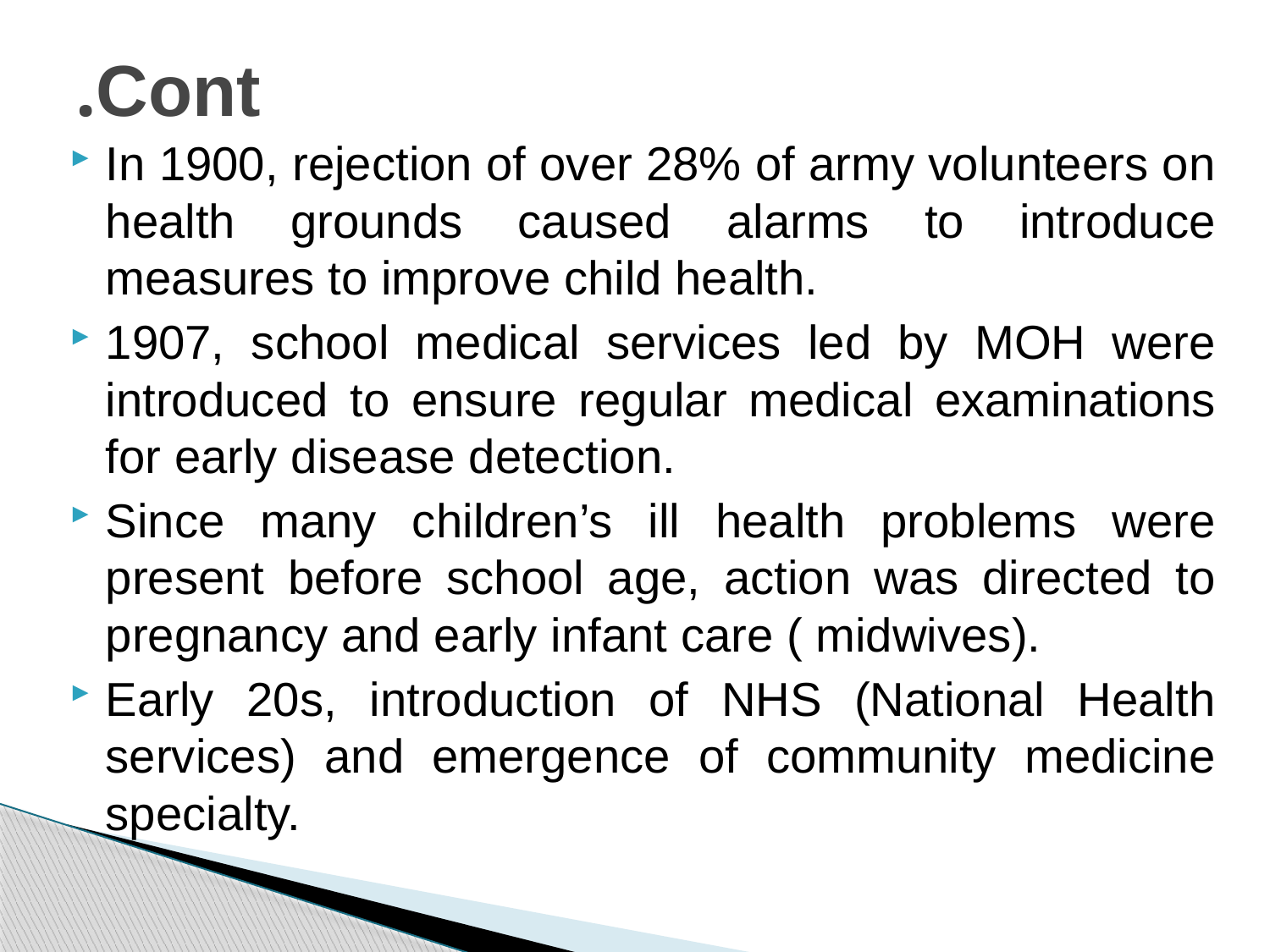

# Cont.
In 1900, rejection of over 28% of army volunteers on health grounds caused alarms to introduce measures to improve child health.
1907, school medical services led by MOH were introduced to ensure regular medical examinations for early disease detection.
Since many children’s ill health problems were present before school age, action was directed to pregnancy and early infant care ( midwives).
Early 20s, introduction of NHS (National Health services) and emergence of community medicine specialty.